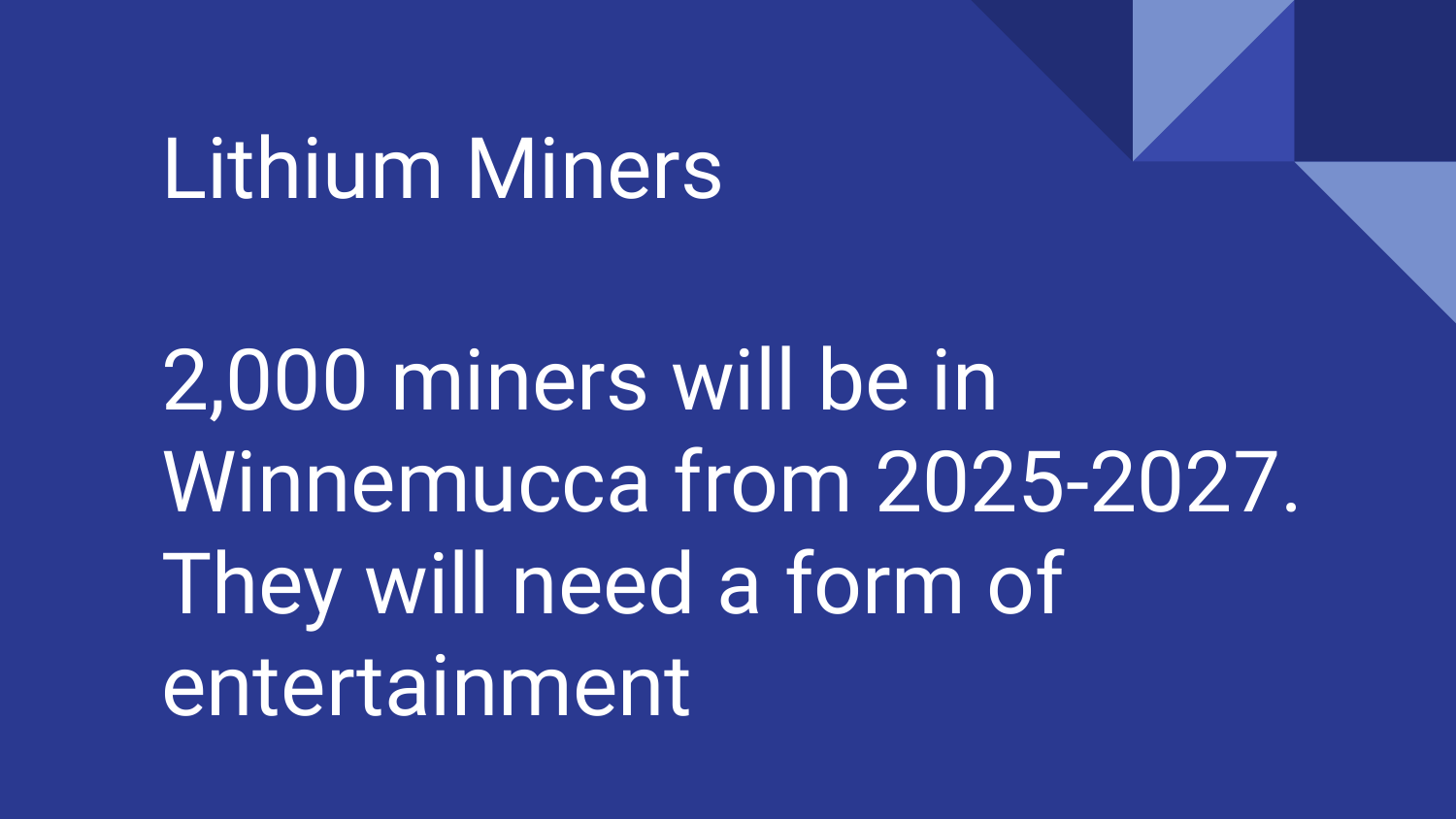

# Lithium Miners
2,000 miners will be in Winnemucca from 2025-2027. They will need a form of entertainment